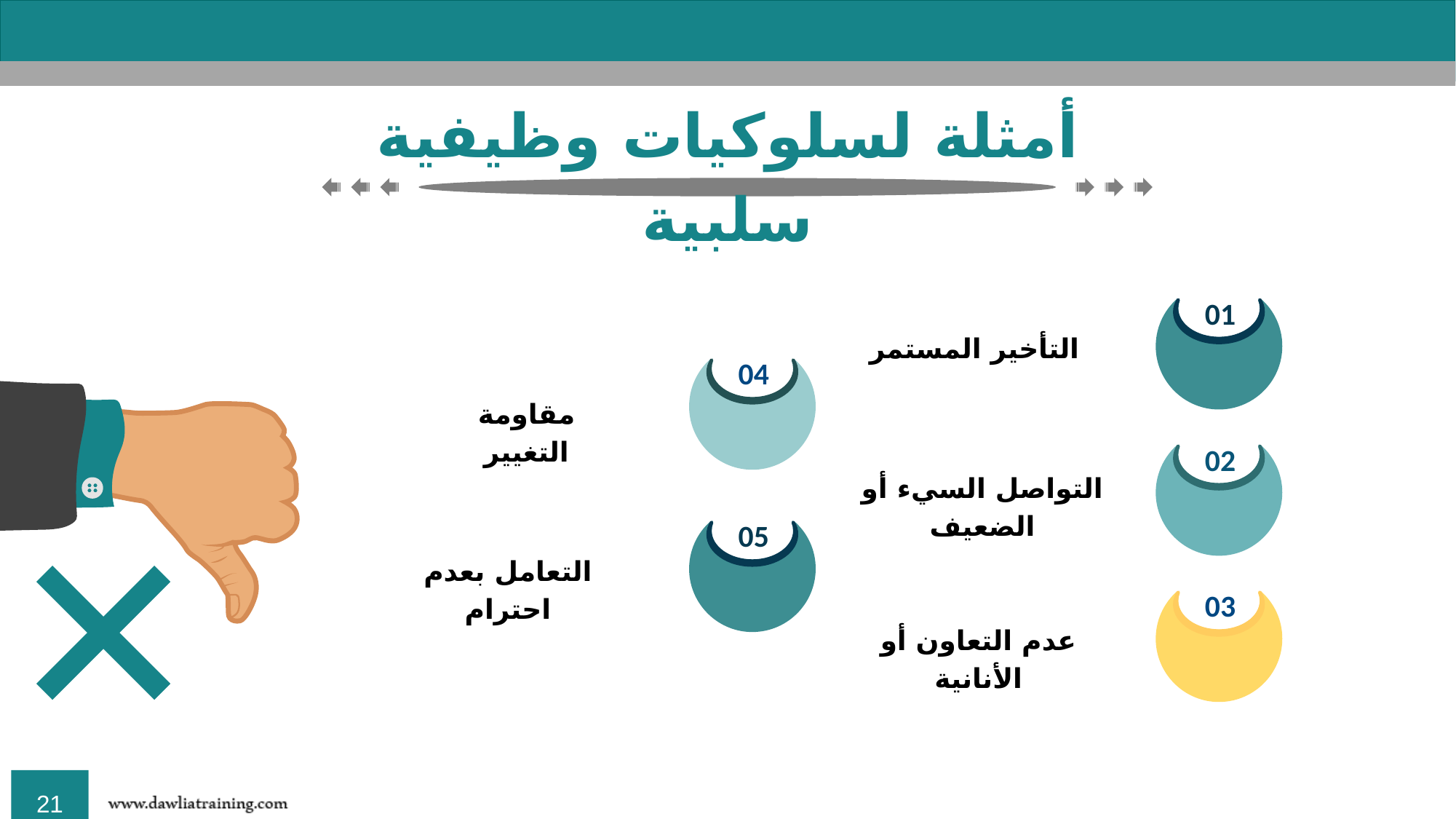

أمثلة لسلوكيات وظيفية سلبية

01

التأخير المستمر
04

مقاومة التغيير

02

التواصل السيء أو الضعيف
05

التعامل بعدم احترام

03

عدم التعاون أو الأنانية